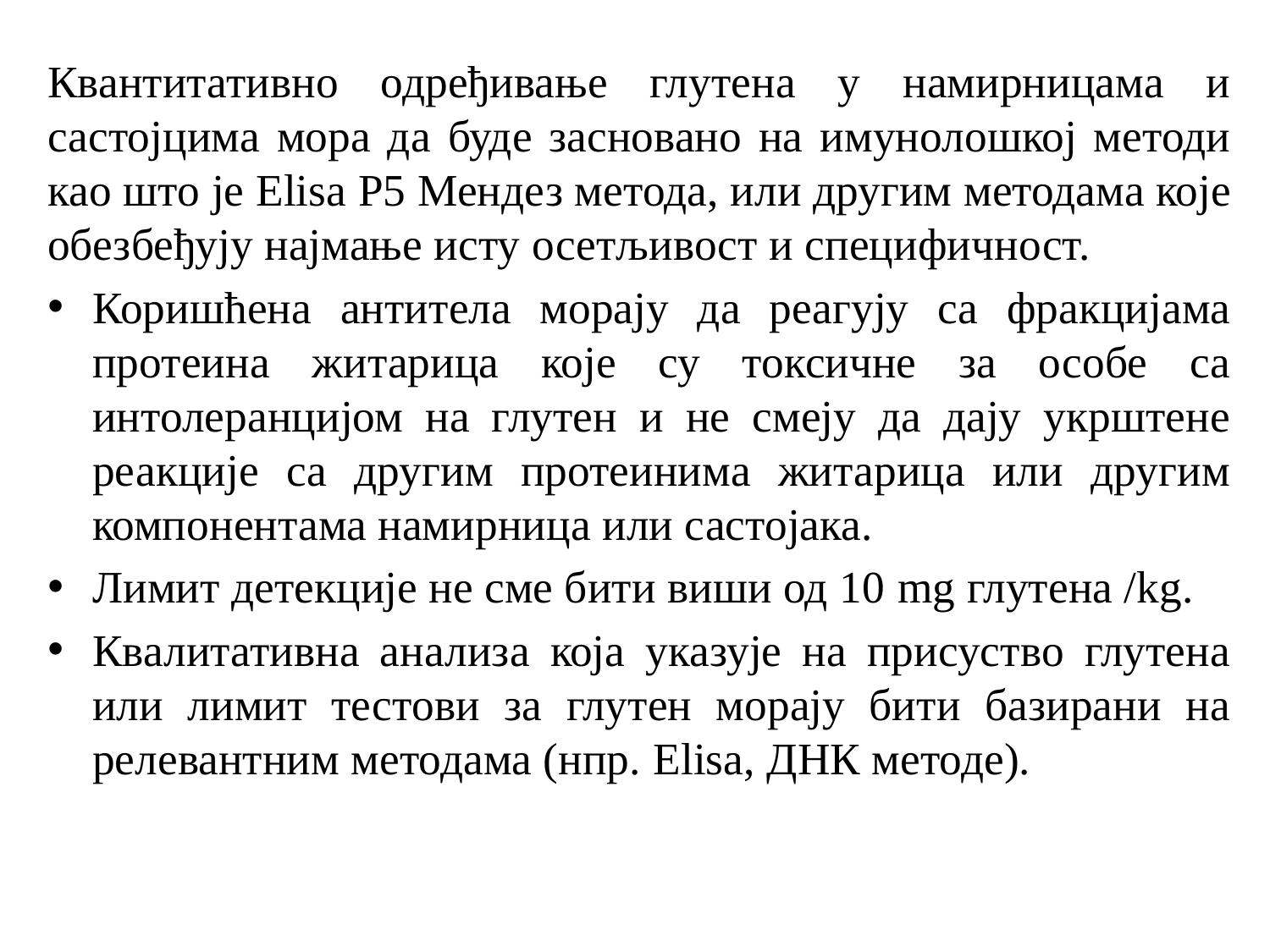

Квантитативно одређивање глутена у намирницама и састојцима мора да буде засновано на имунолошкој методи као што је Elisa Р5 Мендез метода, или другим методама које обезбеђују најмање исту осетљивост и специфичност.
Коришћена антитела морају да реагују са фракцијама протеина житарица које су токсичне за особе са интолеранцијом на глутен и не смеју да дају укрштене реакције са другим протеинима житарица или другим компонентама намирница или састојака.
Лимит детекције не сме бити виши од 10 mg глутена /kg.
Квалитативна анализа која указује на присуство глутена или лимит тестови за глутен морају бити базирани на релевантним методама (нпр. Elisa, ДНК методе).